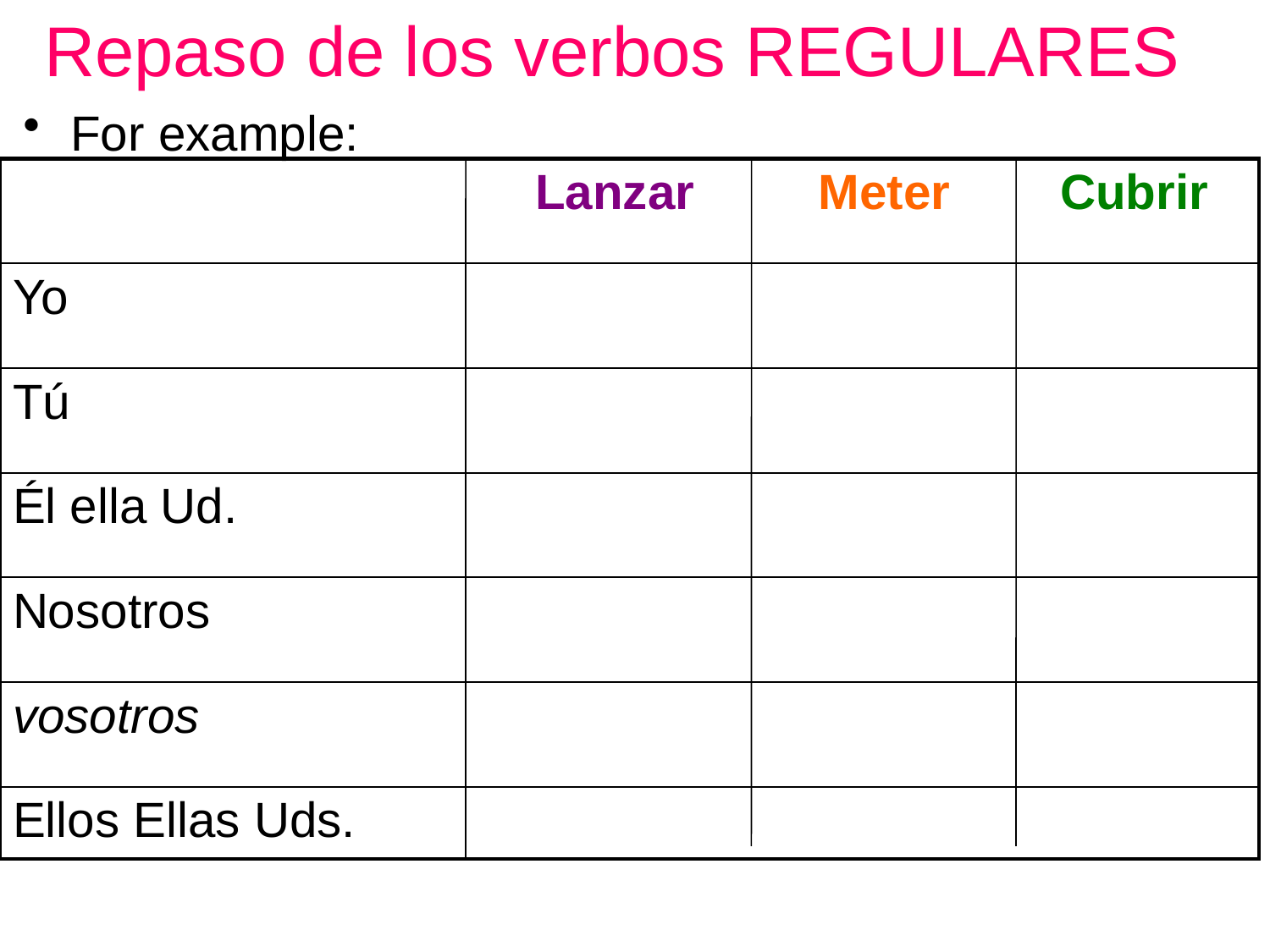

Repaso de los verbos REGULARES
For example:
| Lanzar Meter Cubrir |  |
| --- | --- |
| Yo |  |
| Tú |  |
| Él ella Ud. |  |
| Nosotros |  |
| vosotros |  |
| Ellos Ellas Uds. |  |